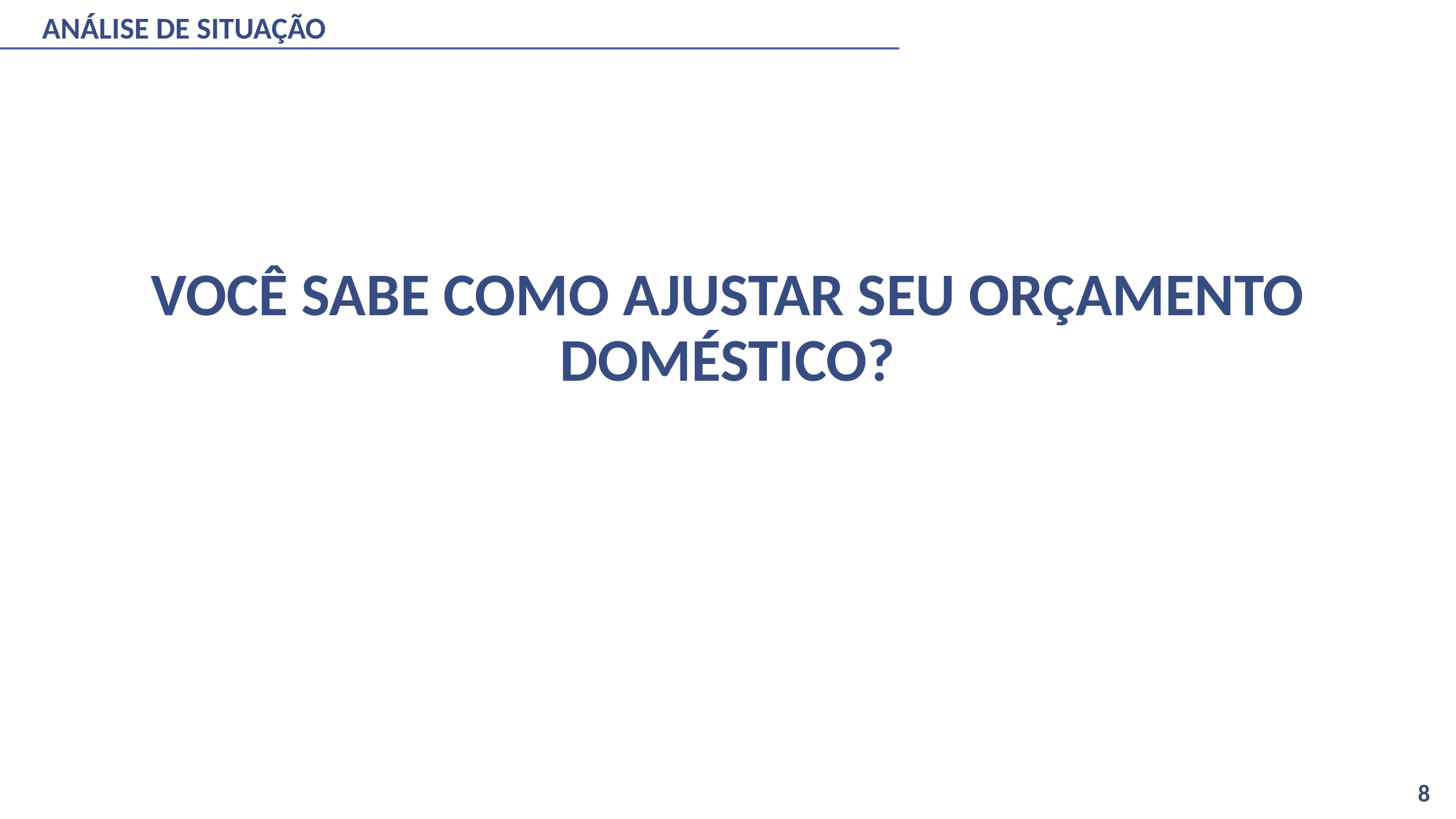

# ANÁLISE DE SITUAÇÃO

VOCÊ SABE COMO AJUSTAR SEU ORÇAMENTO DOMÉSTICO?
8